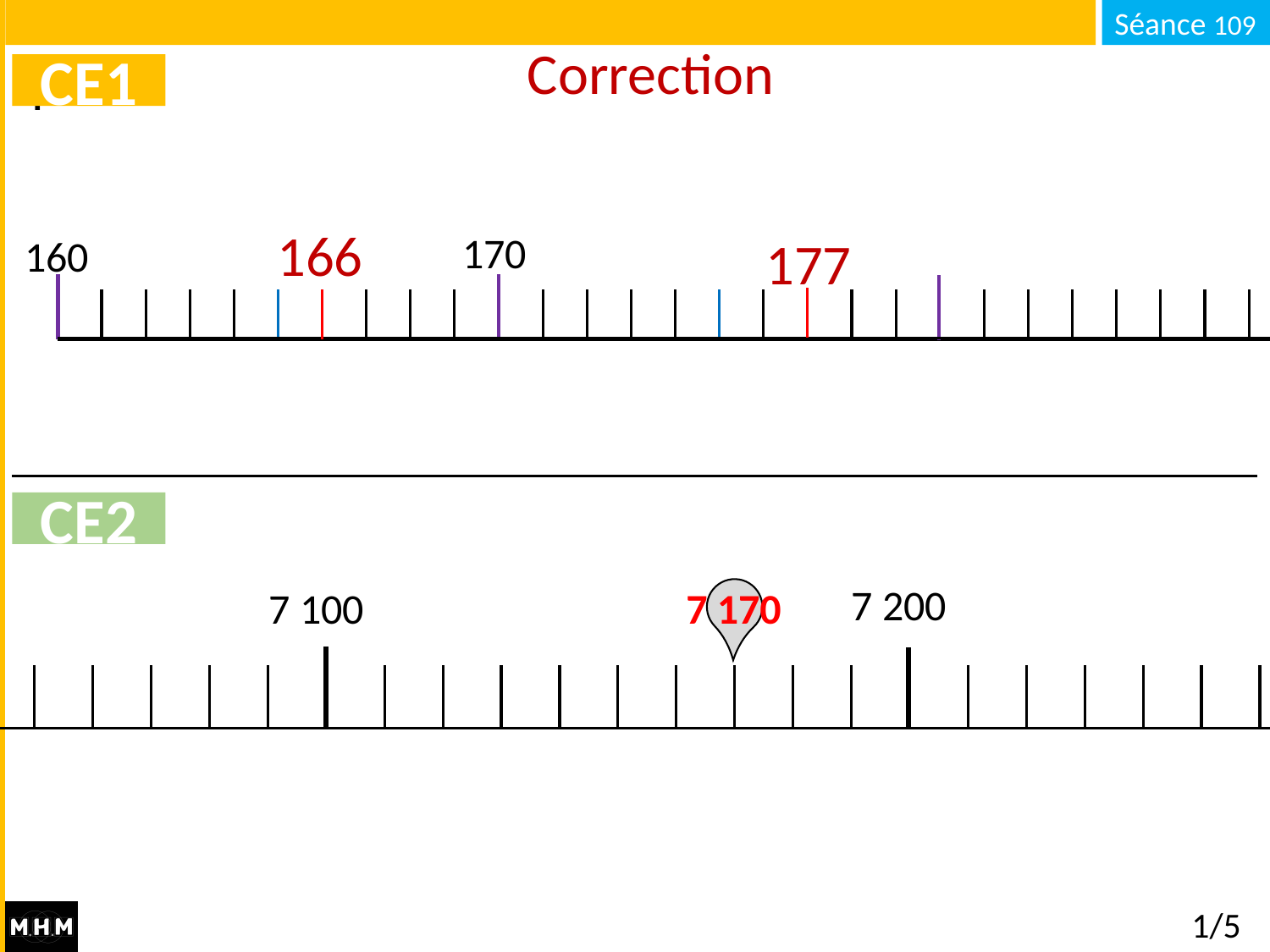

# Correction
CE1
166
170
160
177
CE2
7 200
7 100
7 170

1/5